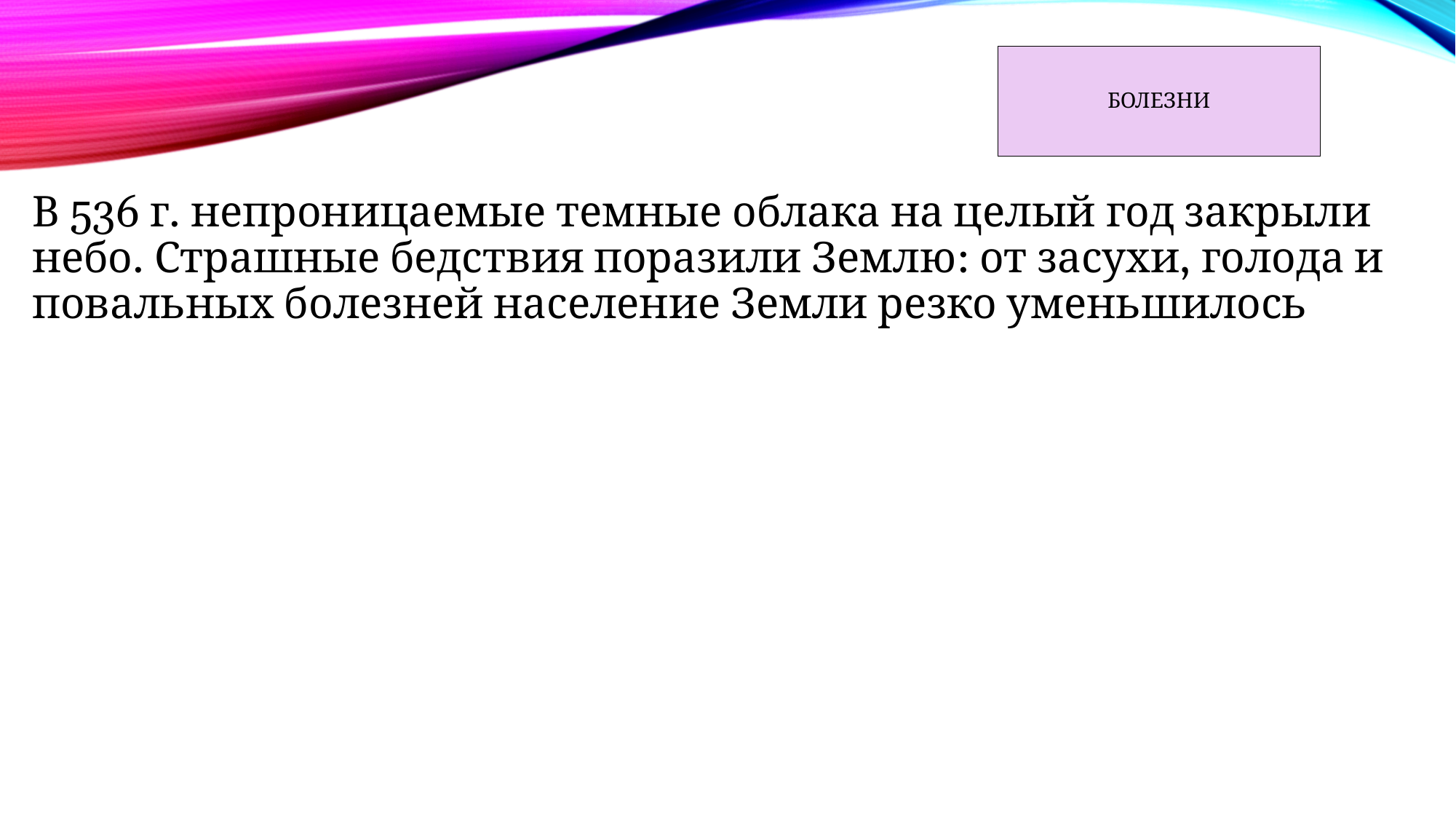

# Болезни
В 536 г. непроницаемые темные облака на целый год закрыли небо. Страшные бедствия поразили Землю: от засухи, голода и повальных болезней население Земли резко уменьшилось